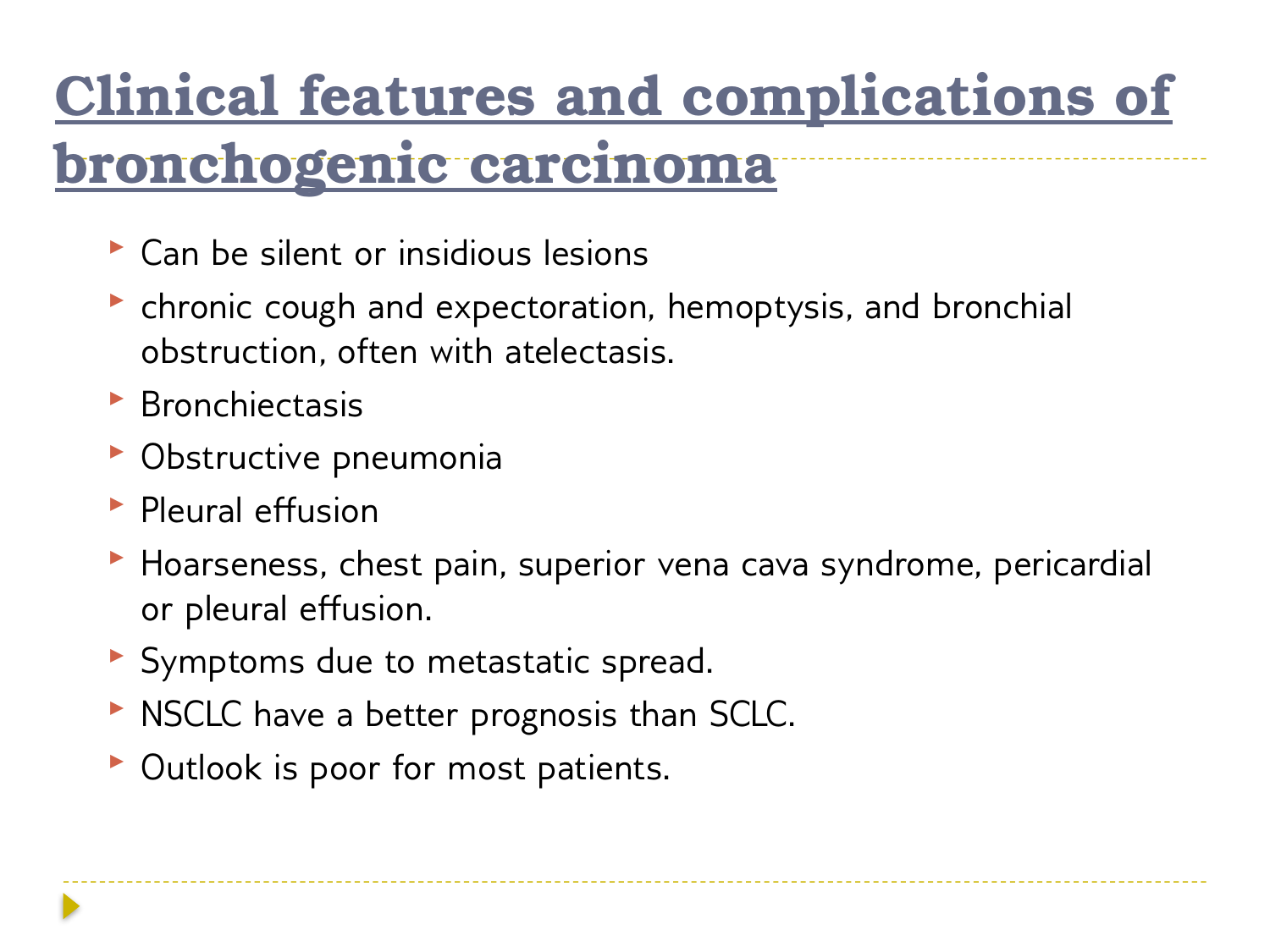

# Clinical features and complications of bronchogenic carcinoma
Can be silent or insidious lesions
chronic cough and expectoration, hemoptysis, and bronchial obstruction, often with atelectasis.
Bronchiectasis
Obstructive pneumonia
Pleural effusion
Hoarseness, chest pain, superior vena cava syndrome, pericardial or pleural effusion.
Symptoms due to metastatic spread.
NSCLC have a better prognosis than SCLC.
Outlook is poor for most patients.